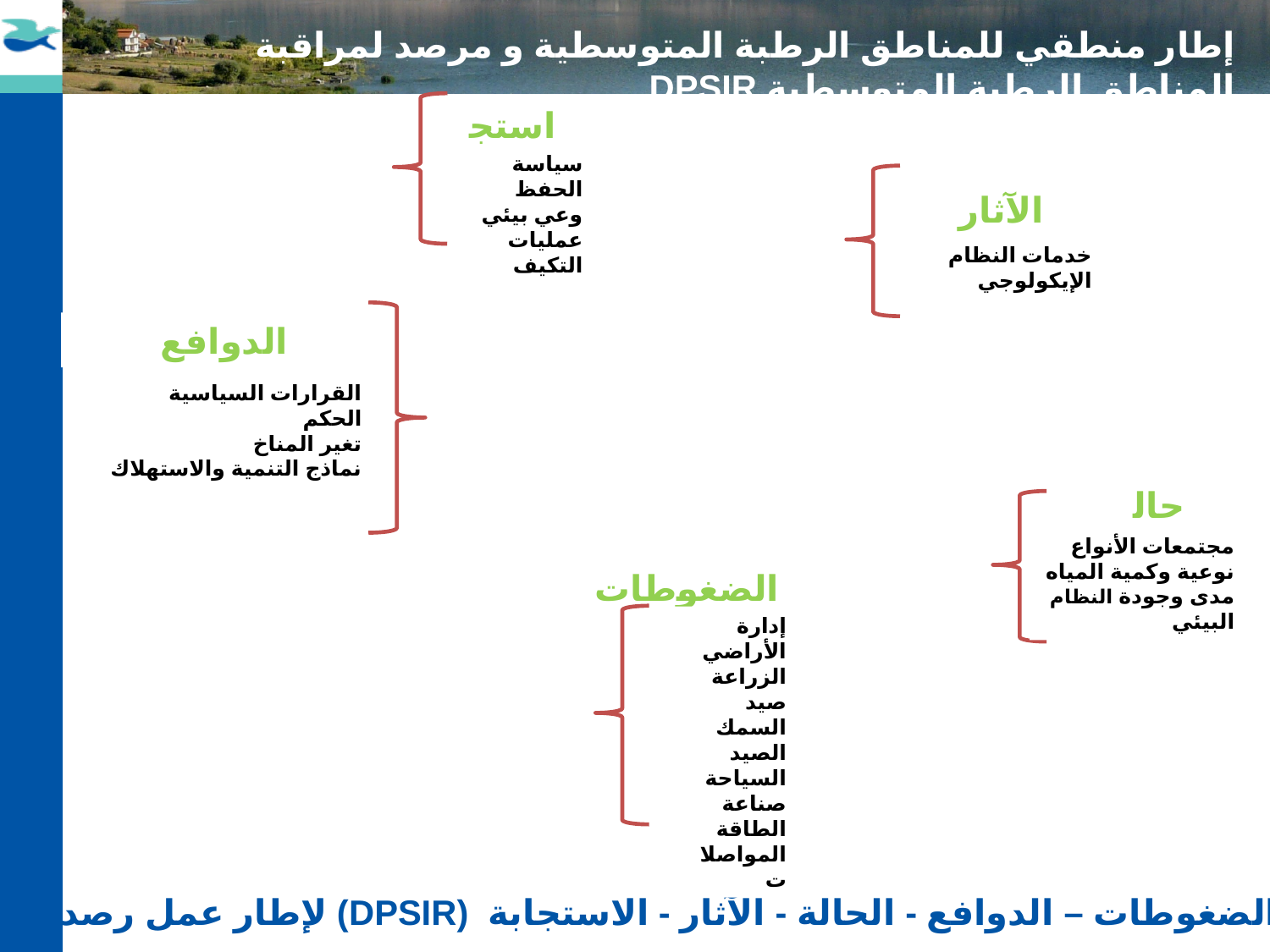

إطار منطقي للمناطق الرطبة المتوسطية و مرصد لمراقبة المناطق الرطبة المتوسطية DPSIR

استجابةات
سياسة الحفظ
وعي بيئي
عمليات التكيف

الآثار
خدمات النظام الإيكولوجي

الدوافع
القرارات السياسية
الحكم
تغير المناخ
نماذج التنمية والاستهلاك
حالة

مجتمعات الأنواع
نوعية وكمية المياه
مدى وجودة النظام البيئي
الضغوطات

إدارة الأراضي
الزراعة
صيد السمك
الصيد
السياحة
صناعة
الطاقة
المواصلات
نموذج الضغوطات – الدوافع - الحالة - الآثار - الاستجابة  (DPSIR) لإطار عمل رصد MWO